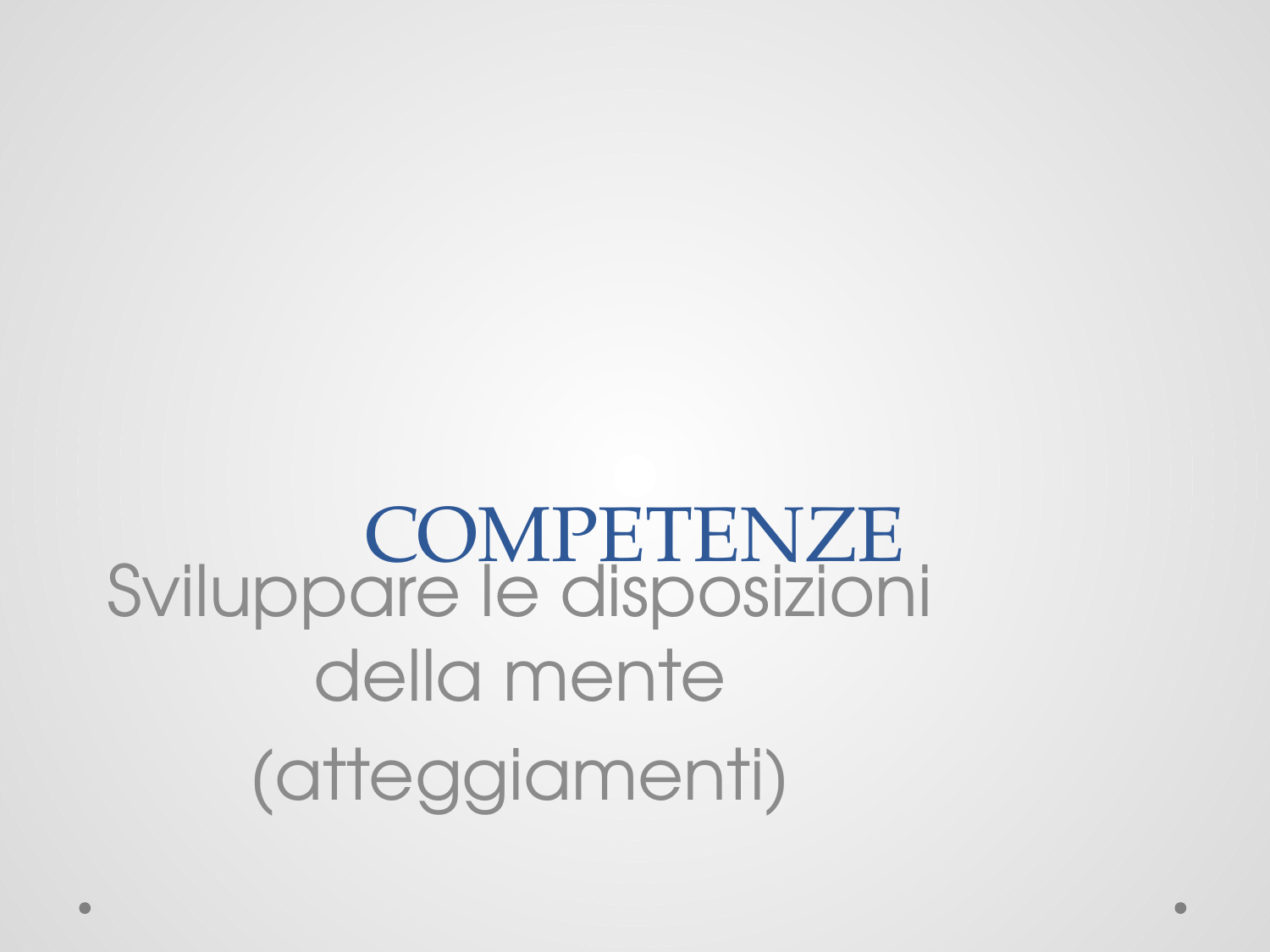

# COMPETENZE
Sviluppare le disposizioni della mente
(atteggiamenti)